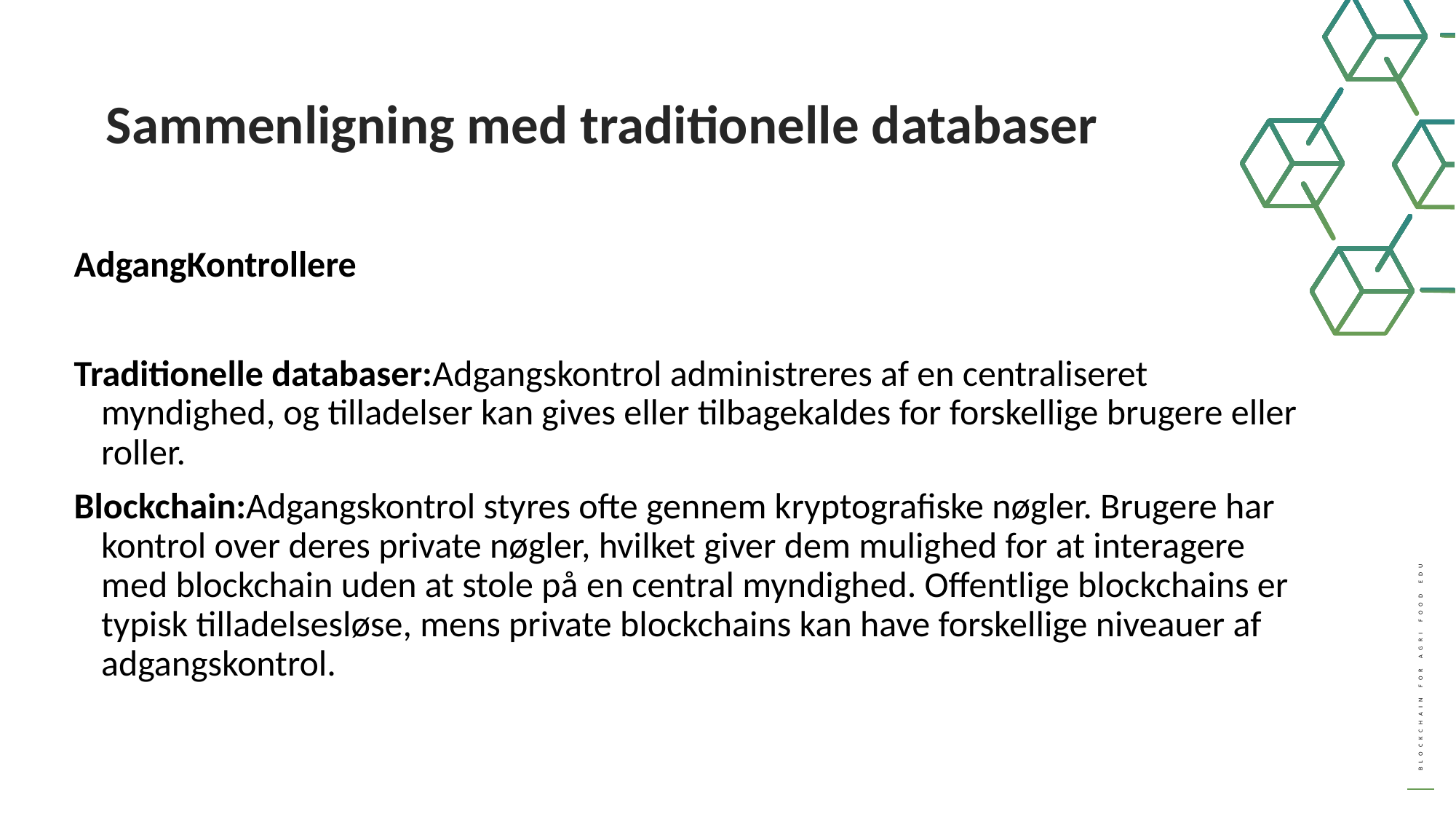

Sammenligning med traditionelle databaser
AdgangKontrollere

Traditionelle databaser:Adgangskontrol administreres af en centraliseret myndighed, og tilladelser kan gives eller tilbagekaldes for forskellige brugere eller roller.
Blockchain:Adgangskontrol styres ofte gennem kryptografiske nøgler. Brugere har kontrol over deres private nøgler, hvilket giver dem mulighed for at interagere med blockchain uden at stole på en central myndighed. Offentlige blockchains er typisk tilladelsesløse, mens private blockchains kan have forskellige niveauer af adgangskontrol.